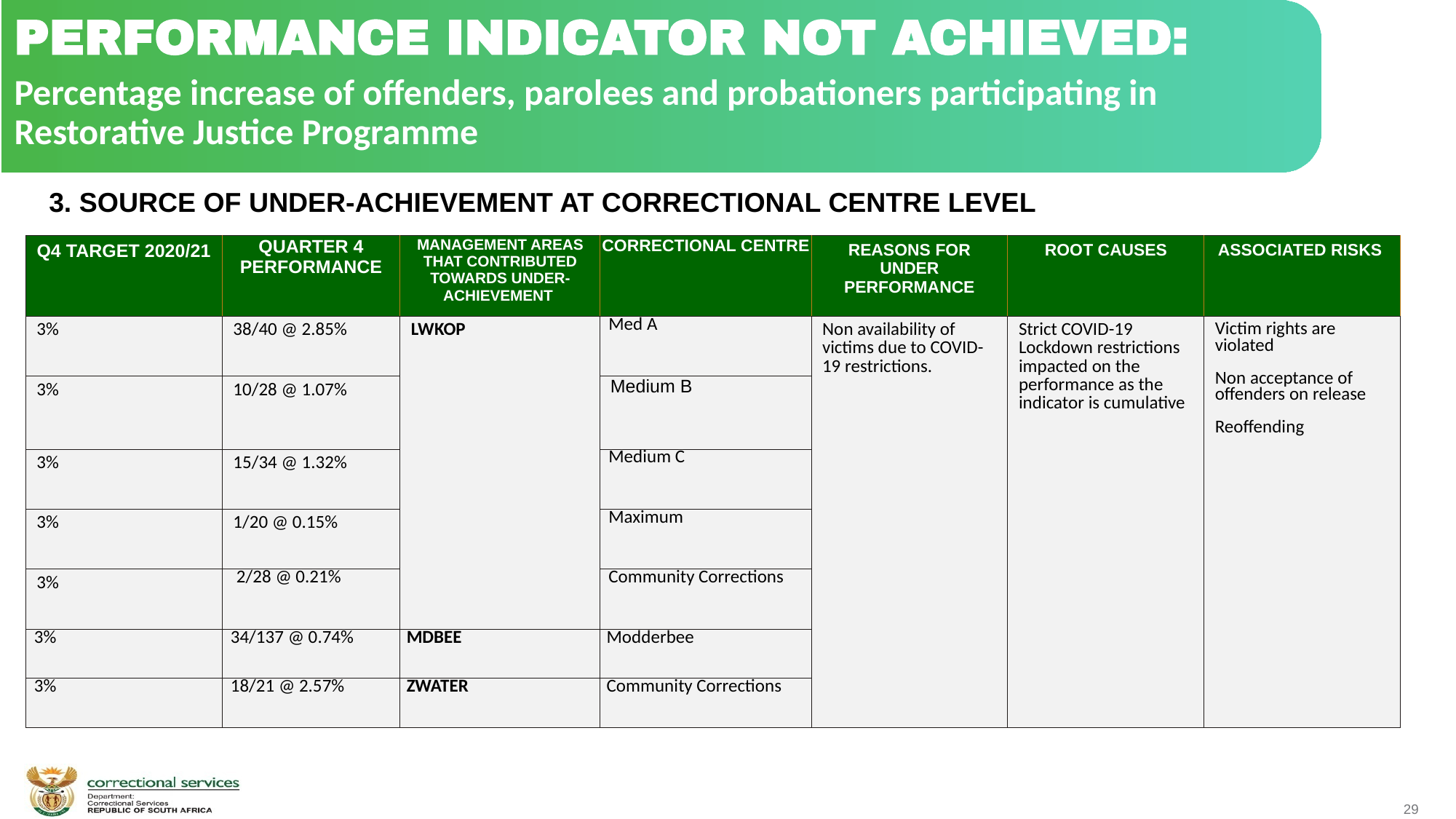

PERFORMANCE INDICATOR NOT ACHIEVED:
Percentage increase of offenders, parolees and probationers participating in Restorative Justice Programme
     3. SOURCE OF UNDER-ACHIEVEMENT AT CORRECTIONAL CENTRE LEVEL
| Q4 TARGET 2020/21 | QUARTER 4 PERFORMANCE | MANAGEMENT AREAS THAT CONTRIBUTED TOWARDS UNDER-ACHIEVEMENT | CORRECTIONAL CENTRE | REASONS FOR UNDER PERFORMANCE | ROOT CAUSES | ASSOCIATED RISKS |
| --- | --- | --- | --- | --- | --- | --- |
| 3% | 38/40 @ 2.85% | LWKOP | Med A | Non availability of victims due to COVID-19 restrictions. | Strict COVID-19 Lockdown restrictions impacted on the performance as the indicator is cumulative | Victim rights are violated Non acceptance of offenders on release Reoffending |
| 3% | 10/28 @ 1.07% |  | Medium B |  |  |  |
| 3% | 15/34 @ 1.32% |  | Medium C |  |  |  |
| 3% | 1/20 @ 0.15% |  | Maximum |  |  |  |
| 3% | 2/28 @ 0.21% |  | Community Corrections |  |  |  |
| 3% | 34/137 @ 0.74% | MDBEE | Modderbee |  |  |  |
| 3% | 18/21 @ 2.57% | ZWATER | Community Corrections |  |  |  |